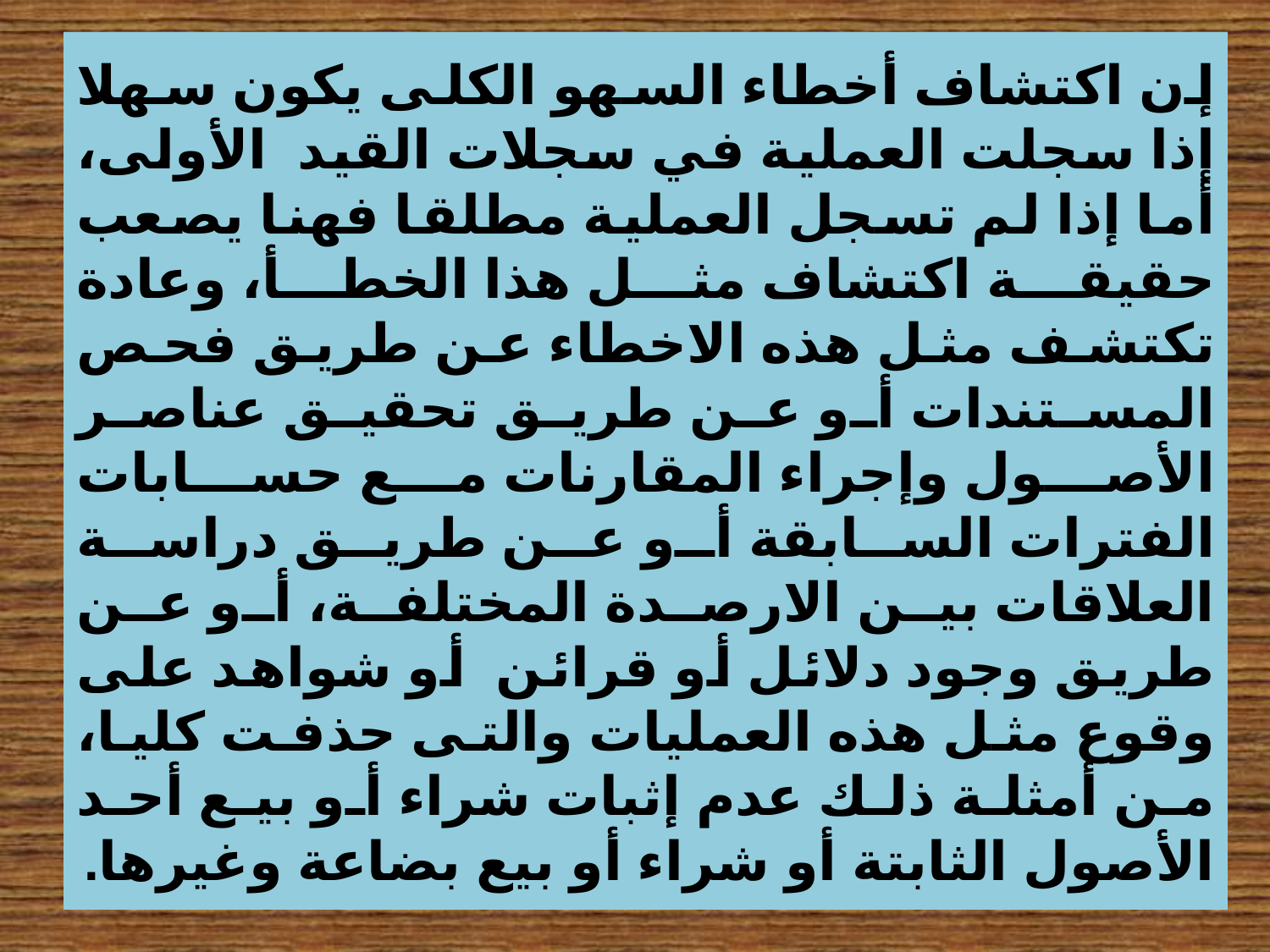

# إن اكتشاف أخطاء السهو الكلى يكون سهلا إذا سجلت العملية في سجلات القيد  الأولى، أما إذا لم تسجل العملية مطلقا فهنا يصعب حقيقة اكتشاف مثل هذا الخطأ، وعادة تكتشف مثل هذه الاخطاء عن طريق فحص المستندات أو عن طريق تحقيق عناصر الأصول وإجراء المقارنات مع حسابات الفترات السابقة أو عن طريق دراسة العلاقات بين الارصدة المختلفة، أو عن طريق وجود دلائل أو قرائن  أو شواهد على وقوع مثل هذه العمليات والتى حذفت كليا، من أمثلة ذلك عدم إثبات شراء أو بيع أحد الأصول الثابتة أو شراء أو بيع بضاعة وغيرها.